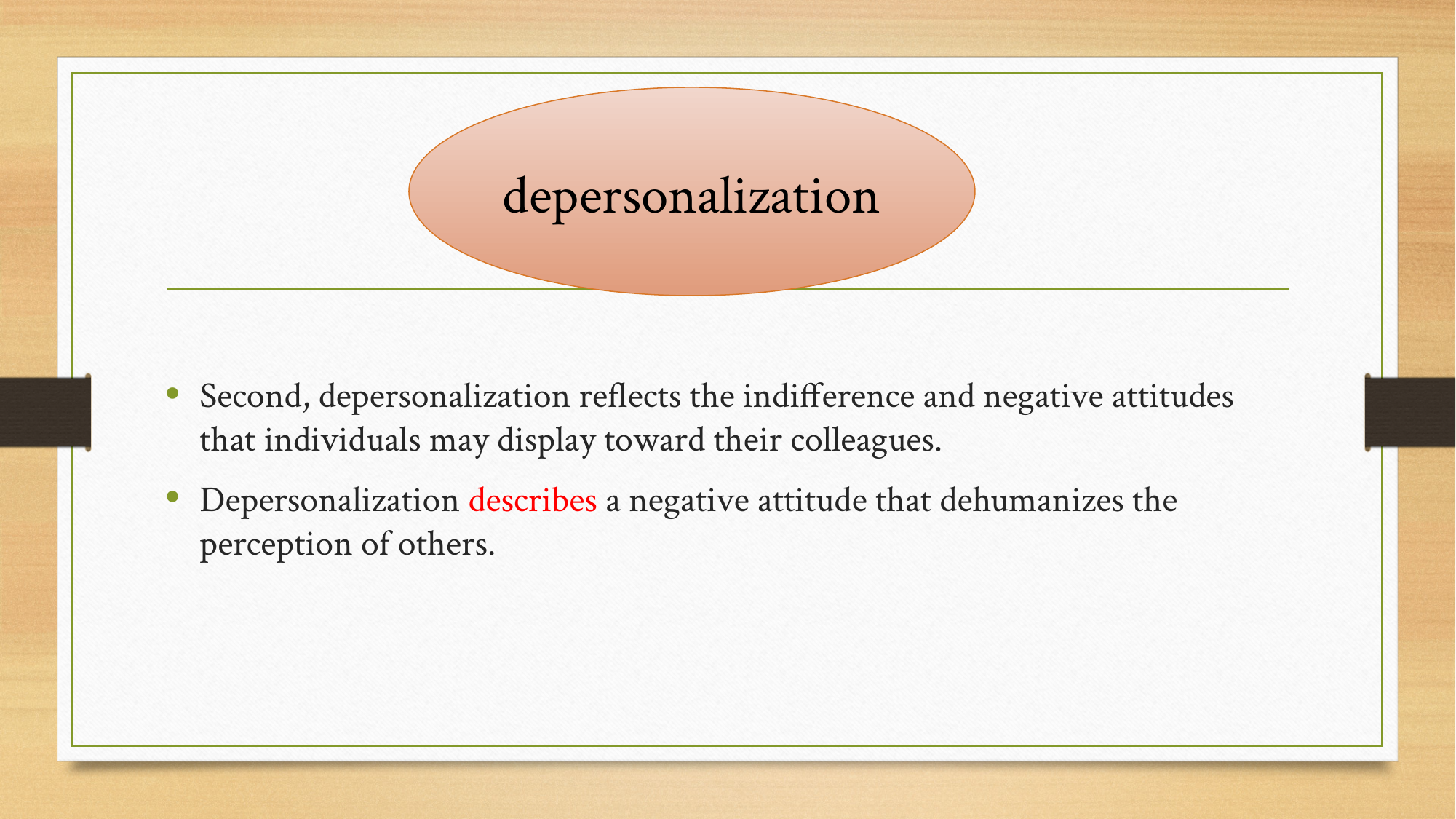

depersonalization

Second, depersonalization reflects the indifference and negative attitudes that individuals may display toward their colleagues.
Depersonalization describes a negative attitude that dehumanizes the perception of others.